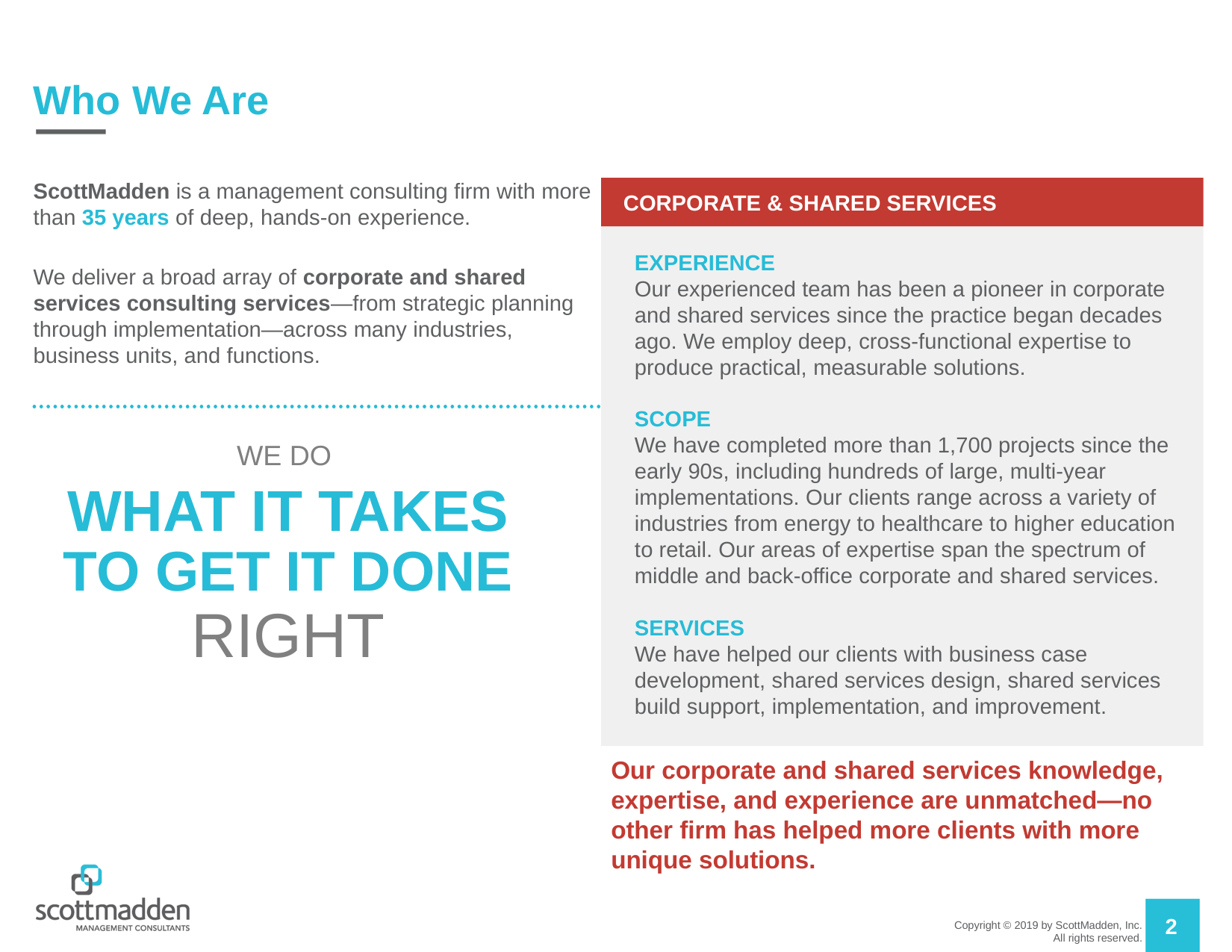

# Who We Are
ScottMadden is a management consulting firm with more than 35 years of deep, hands-on experience.
We deliver a broad array of corporate and shared services consulting services—from strategic planning through implementation—across many industries, business units, and functions.

CORPORATE & SHARED SERVICES
EXPERIENCE
Our experienced team has been a pioneer in corporate and shared services since the practice began decades ago. We employ deep, cross-functional expertise to produce practical, measurable solutions.

SCOPE
We have completed more than 1,700 projects since the early 90s, including hundreds of large, multi-year implementations. Our clients range across a variety of industries from energy to healthcare to higher education to retail. Our areas of expertise span the spectrum of middle and back-office corporate and shared services.

SERVICES
We have helped our clients with business case development, shared services design, shared services build support, implementation, and improvement.
WE DO
WHAT IT TAKES
TO GET IT DONE
RIGHT
Our corporate and shared services knowledge, expertise, and experience are unmatched—no other firm has helped more clients with more unique solutions.
2